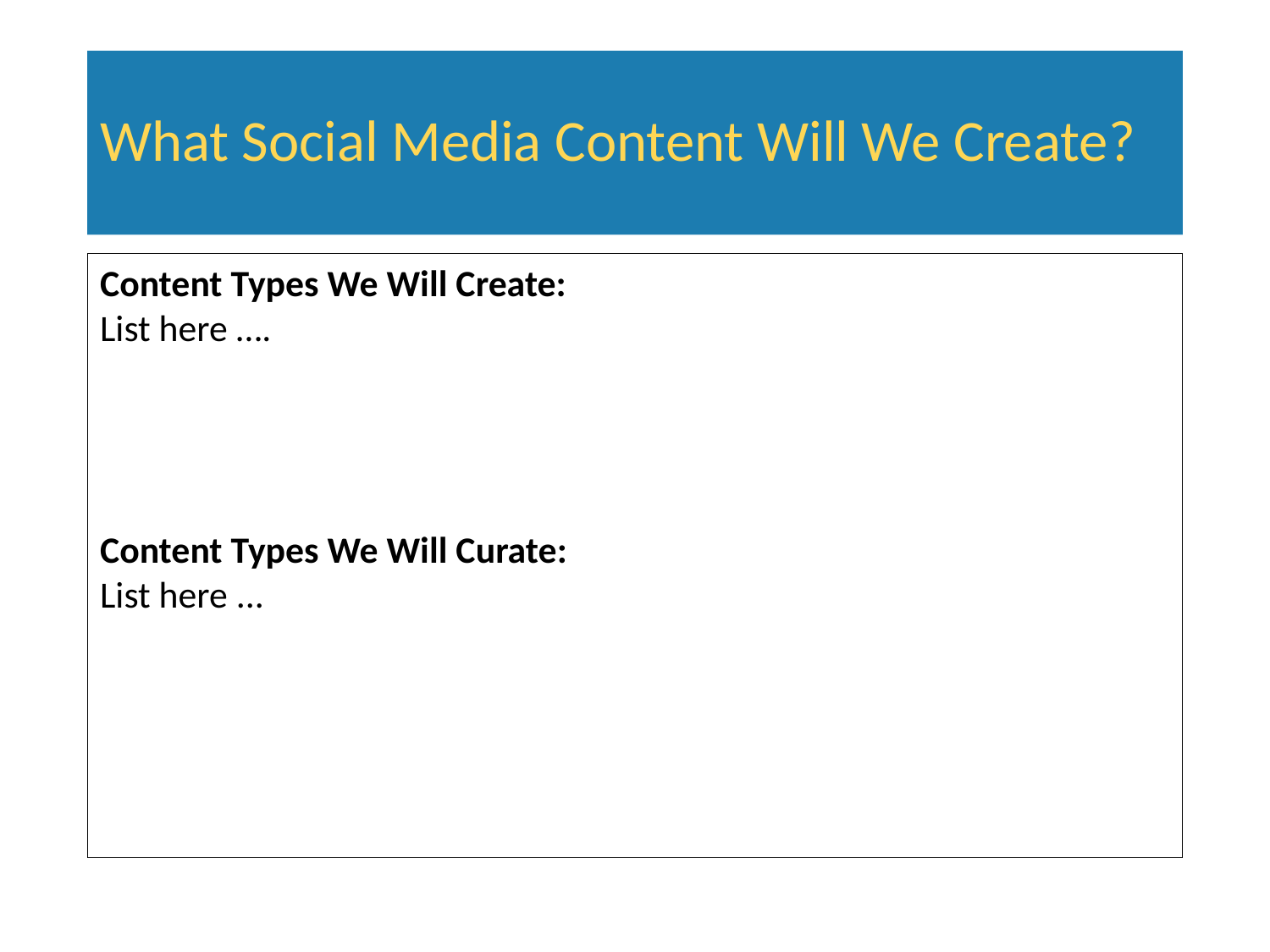

# What Social Media Content Will We Create?
Content Types We Will Create:
List here ….

Content Types We Will Curate:
List here ...